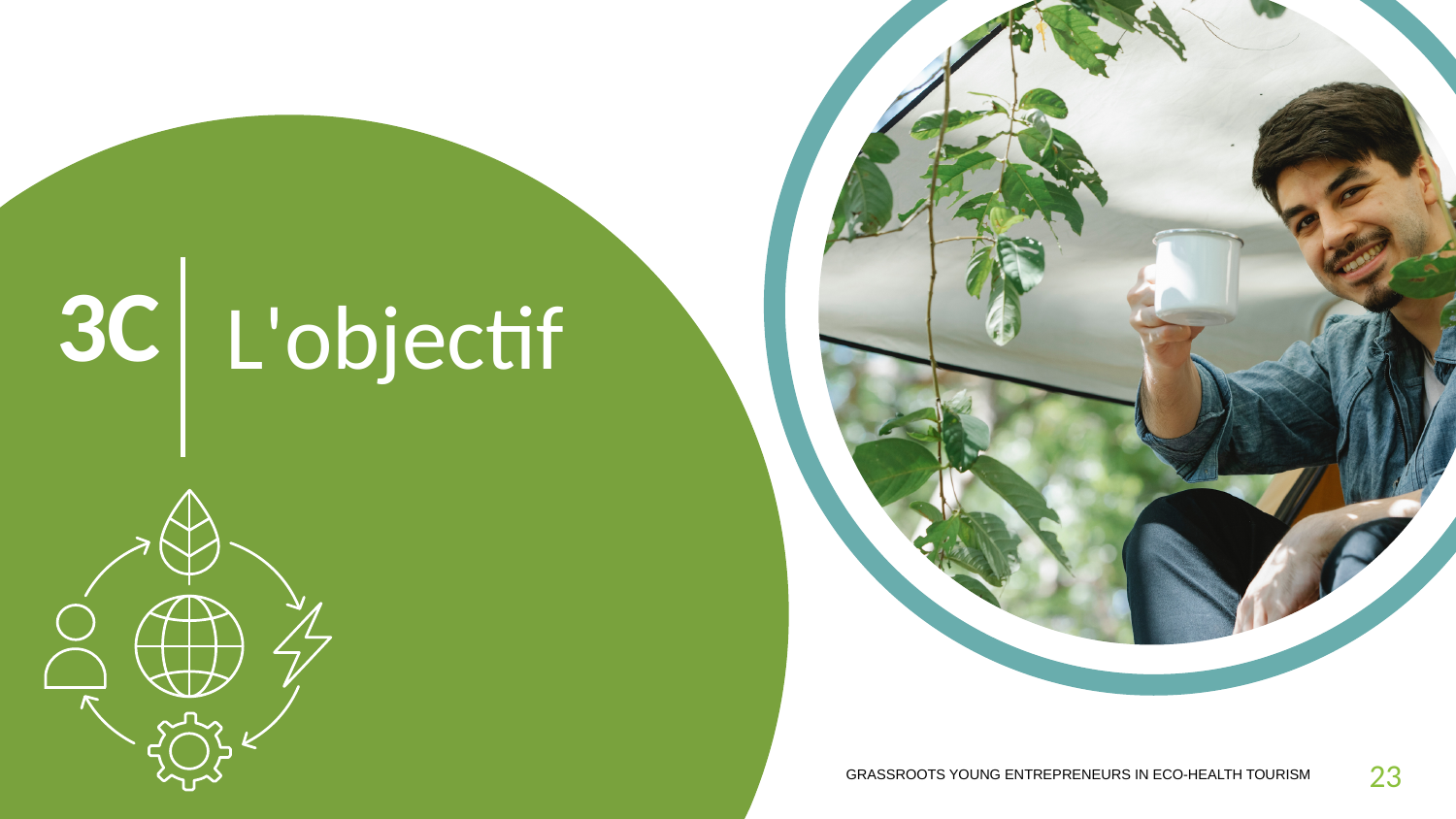

3C
L'objectif

23
GRASSROOTS YOUNG ENTREPRENEURS IN ECO-HEALTH TOURISM